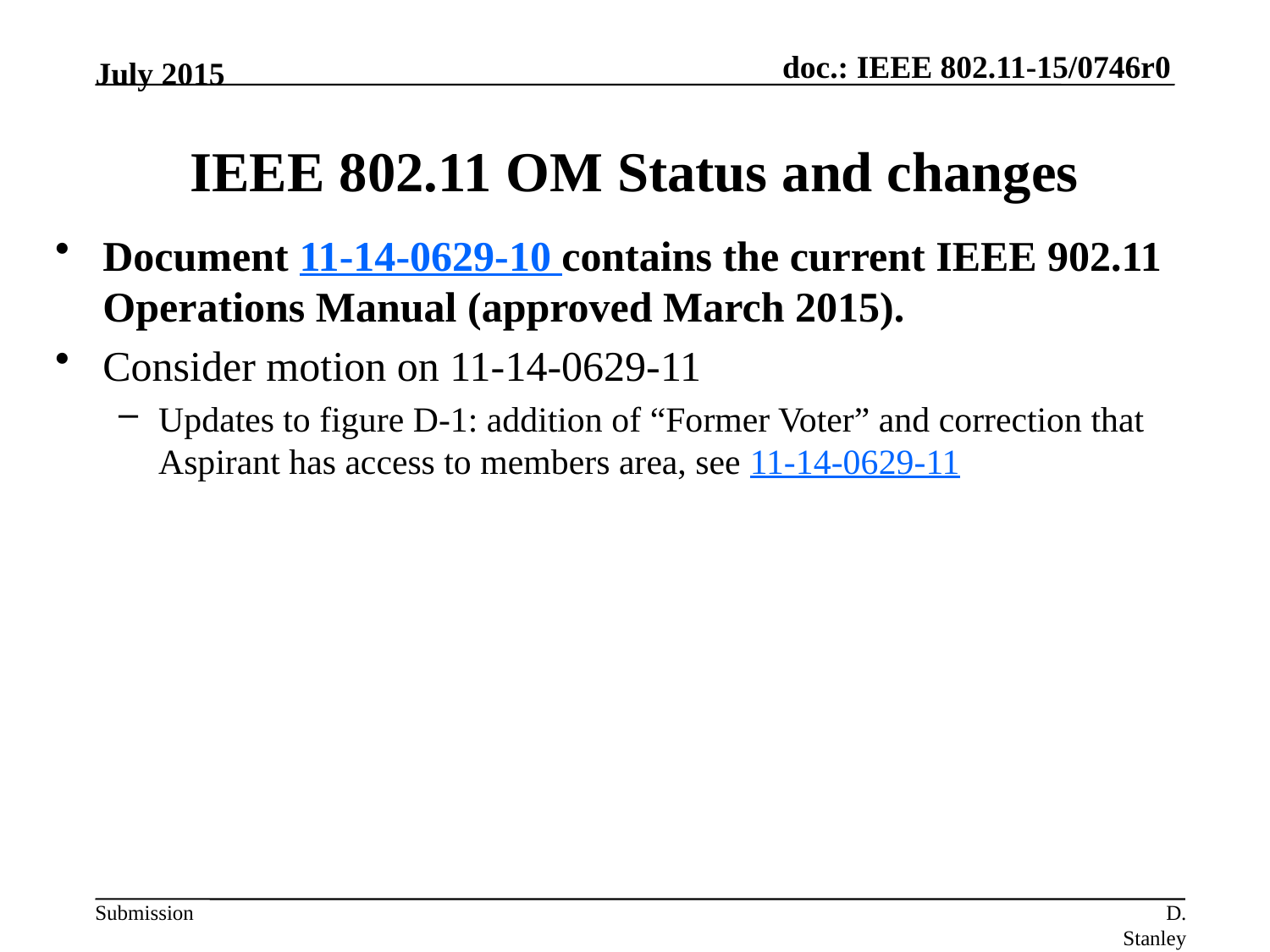

July 2015
# IEEE 802.11 OM Status and changes
Document 11-14-0629-10 contains the current IEEE 902.11 Operations Manual (approved March 2015).
Consider motion on 11-14-0629-11
Updates to figure D-1: addition of “Former Voter” and correction that Aspirant has access to members area, see 11-14-0629-11
D. Stanley HP-Aruba Networks